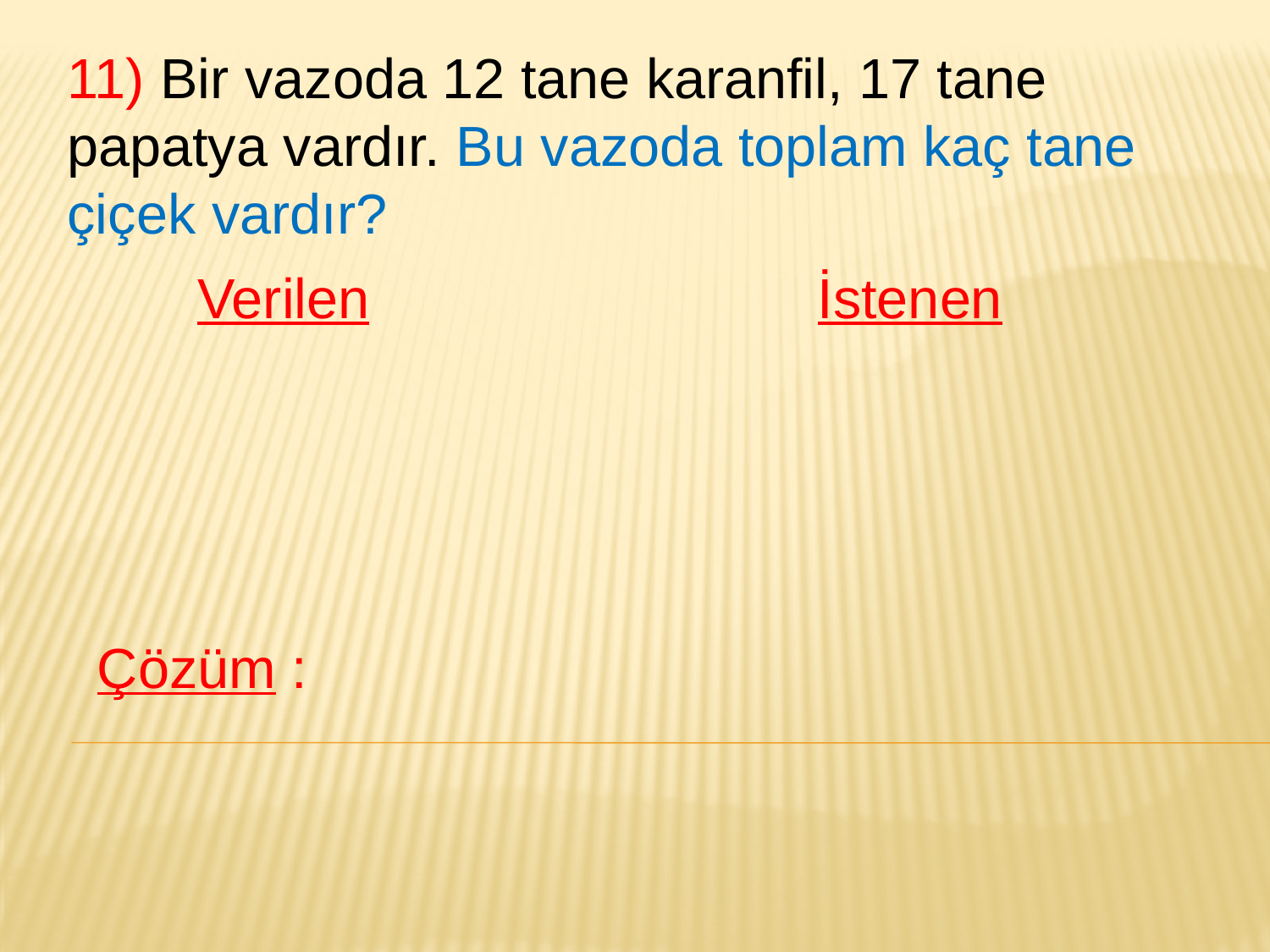

11) Bir vazoda 12 tane karanfil, 17 tane papatya vardır. Bu vazoda toplam kaç tane çiçek vardır?

Verilen
İstenen
Çözüm :